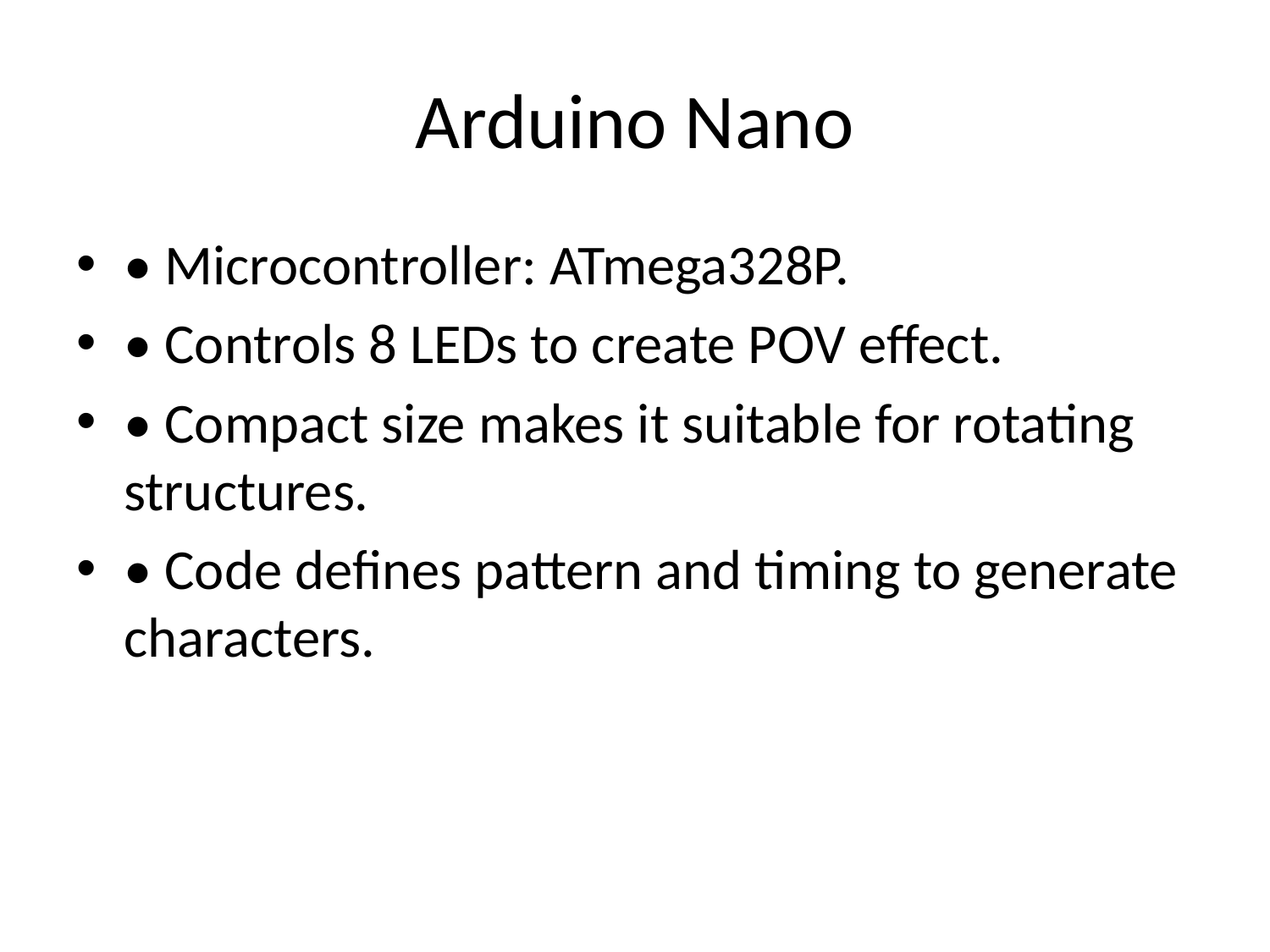

# Arduino Nano
• Microcontroller: ATmega328P.
• Controls 8 LEDs to create POV effect.
• Compact size makes it suitable for rotating structures.
• Code defines pattern and timing to generate characters.